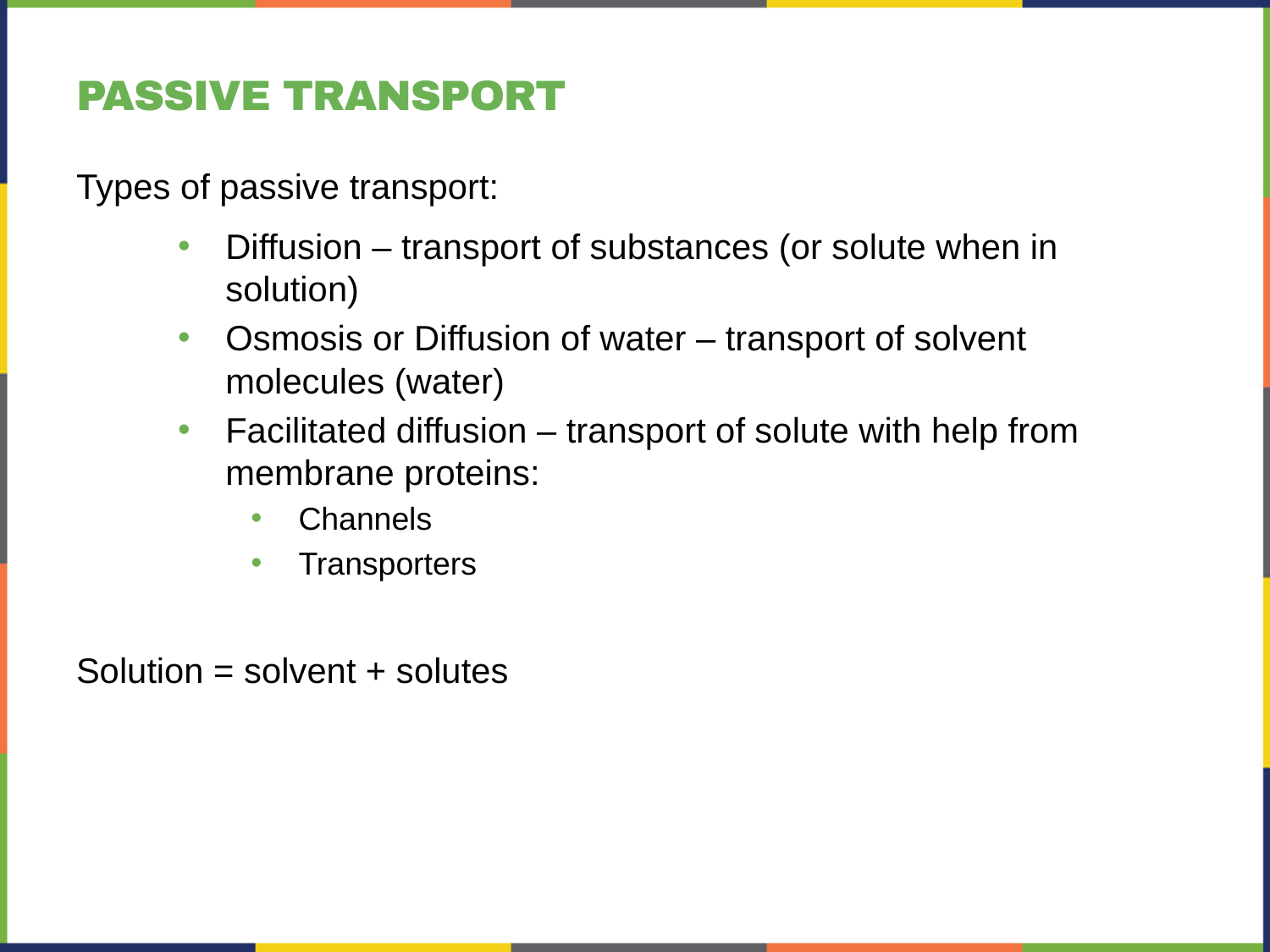

# Passive transport
Types of passive transport:
Diffusion – transport of substances (or solute when in solution)
Osmosis or Diffusion of water – transport of solvent molecules (water)
Facilitated diffusion – transport of solute with help from membrane proteins:
Channels
Transporters

Solution = solvent + solutes